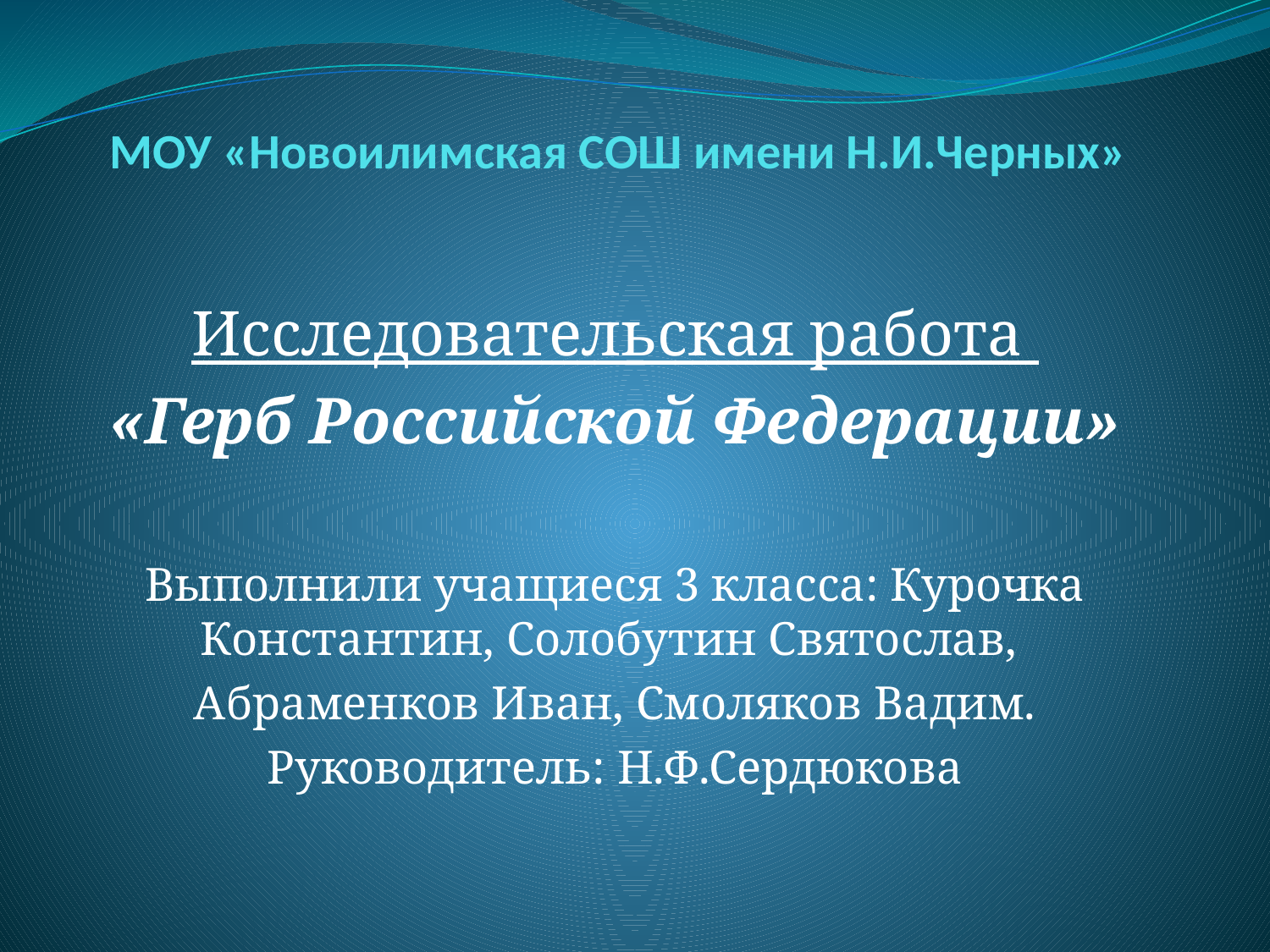

# МОУ «Новоилимская СОШ имени Н.И.Черных»
Исследовательская работа
«Герб Российской Федерации»

Выполнили учащиеся 3 класса: Курочка Константин, Солобутин Святослав,
Абраменков Иван, Смоляков Вадим.
Руководитель: Н.Ф.Сердюкова